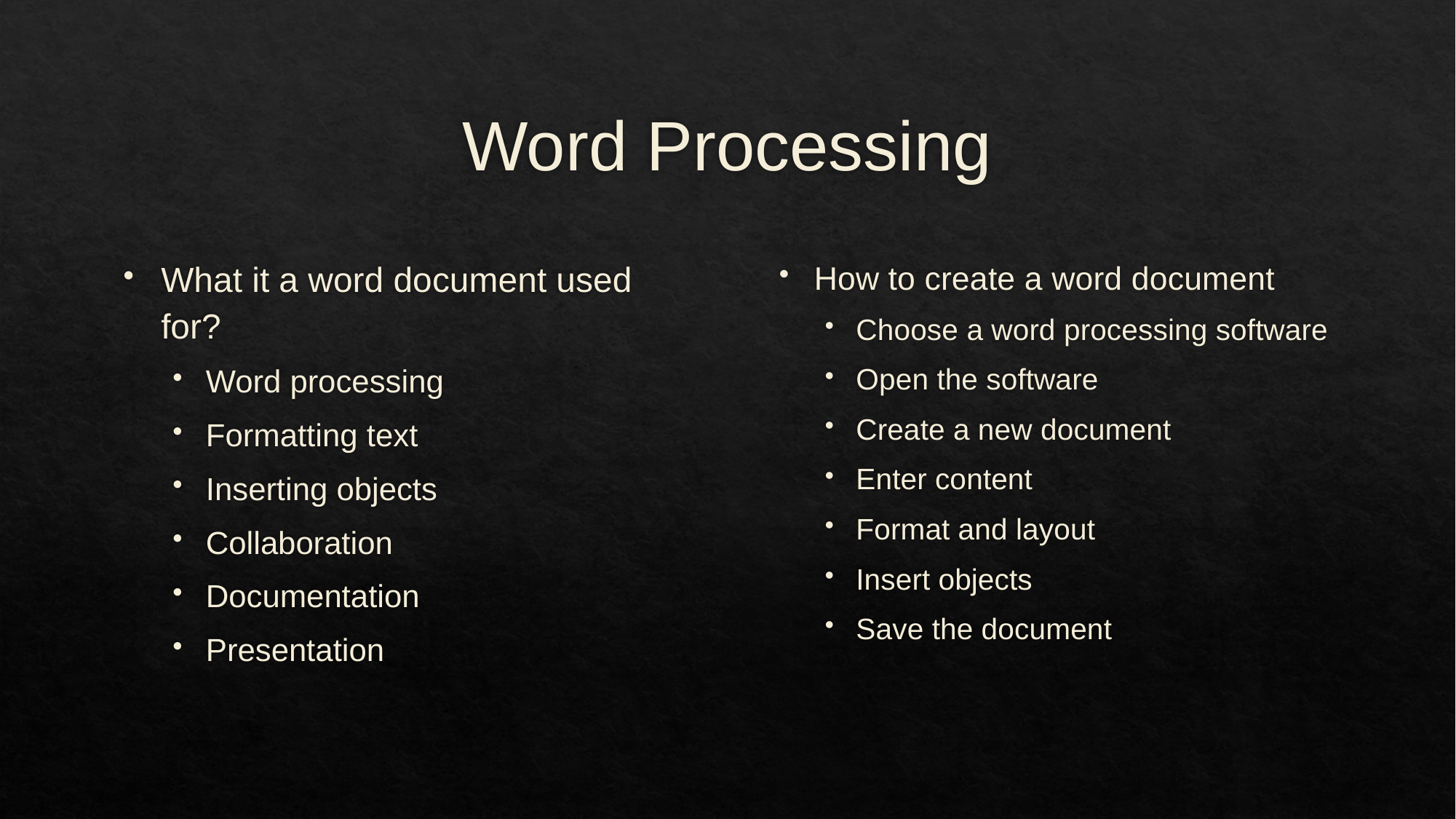

# Word Processing
What it a word document used for?
Word processing
Formatting text
Inserting objects
Collaboration
Documentation
Presentation

How to create a word document
Choose a word processing software
Open the software
Create a new document
Enter content
Format and layout
Insert objects
Save the document